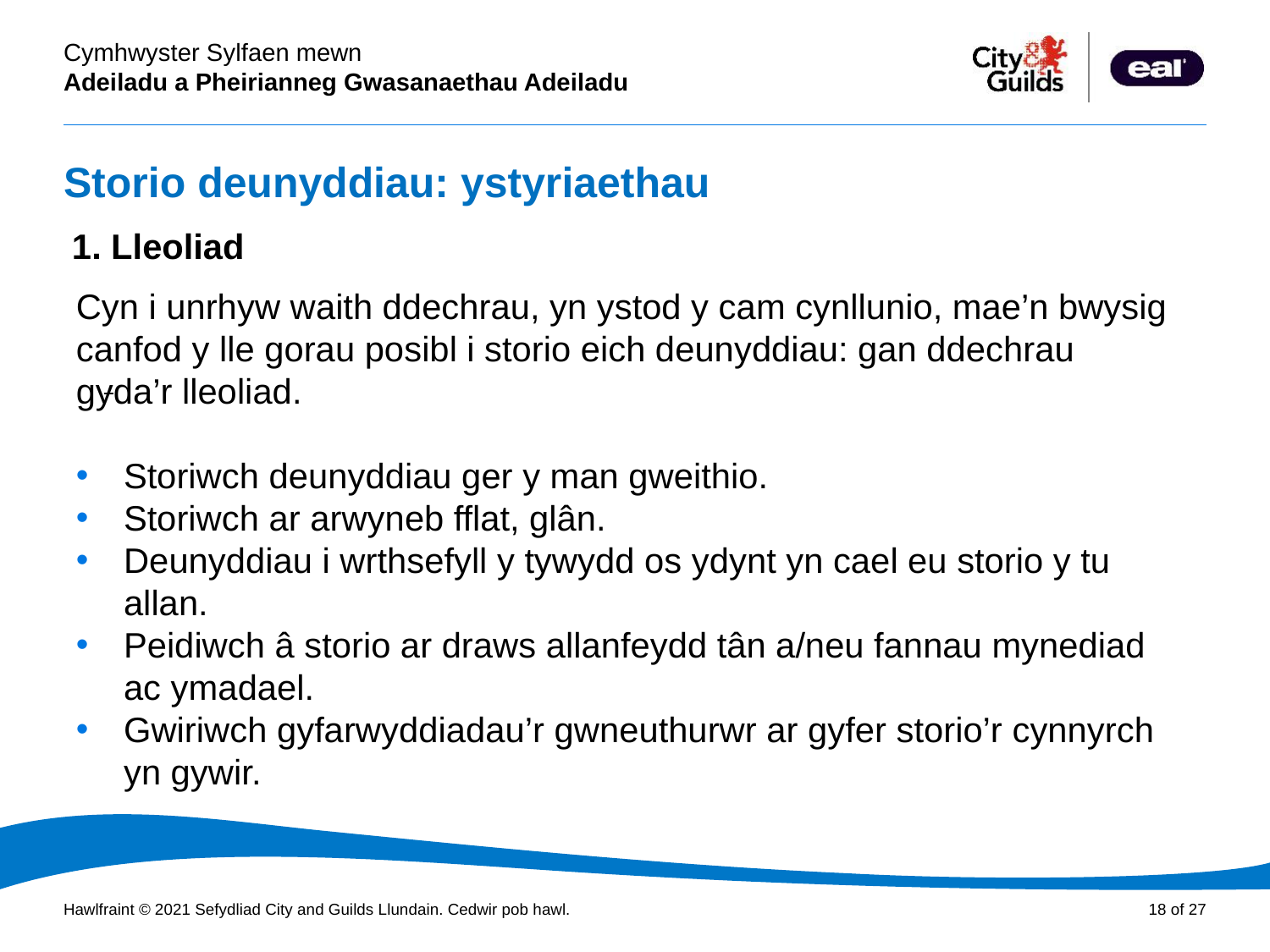

# Storio deunyddiau: ystyriaethau

Cyflwyniad PowerPoint

1. Lleoliad

Cyn i unrhyw waith ddechrau, yn ystod y cam cynllunio, mae’n bwysig canfod y lle gorau posibl i storio eich deunyddiau: gan ddechrau gyda’r lleoliad.

Storiwch deunyddiau ger y man gweithio.
Storiwch ar arwyneb fflat, glân.
Deunyddiau i wrthsefyll y tywydd os ydynt yn cael eu storio y tu allan.
Peidiwch â storio ar draws allanfeydd tân a/neu fannau mynediad ac ymadael.
Gwiriwch gyfarwyddiadau’r gwneuthurwr ar gyfer storio’r cynnyrch yn gywir.